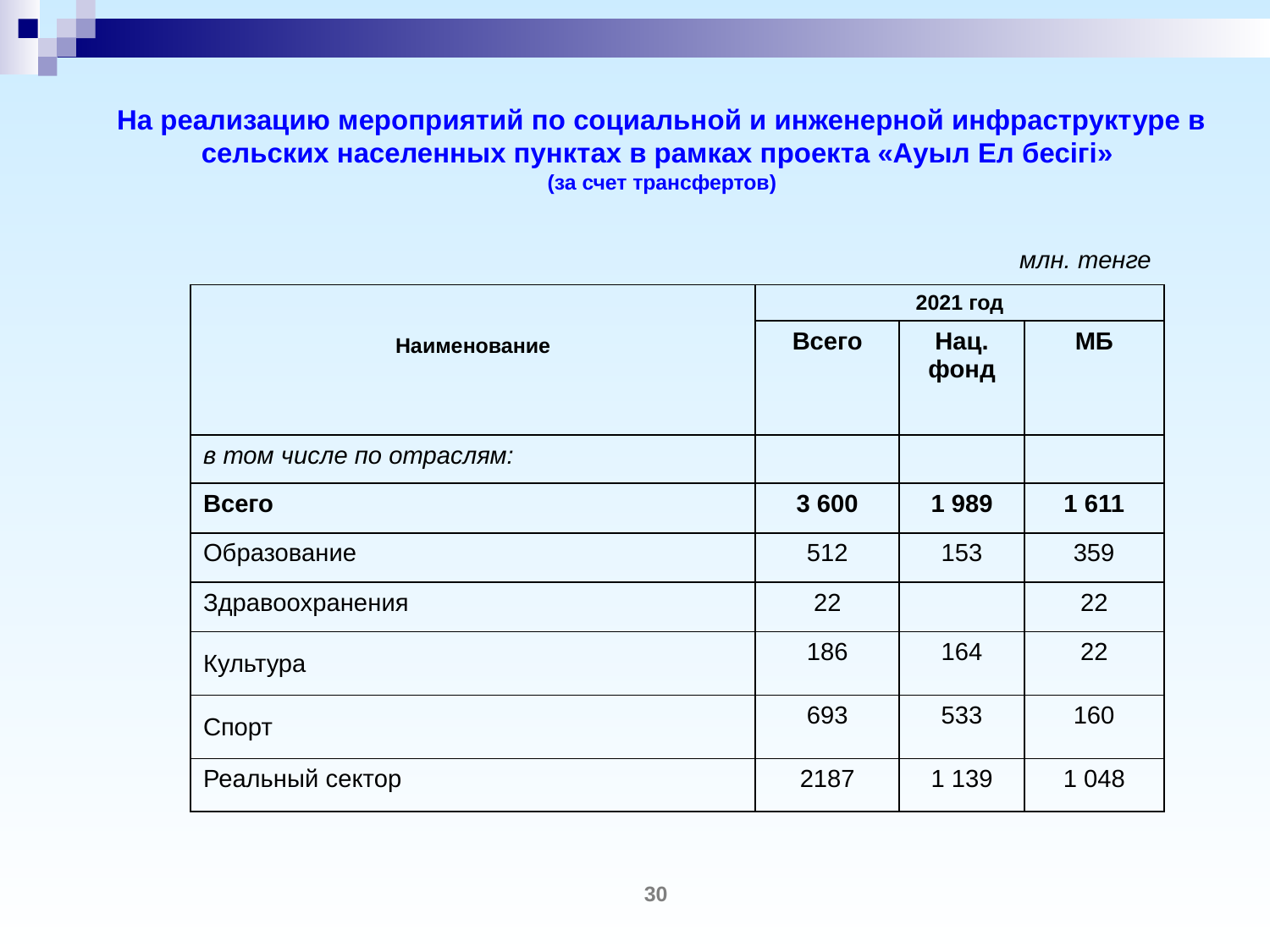

# На реализацию мероприятий по социальной и инженерной инфраструктуре в сельских населенных пунктах в рамках проекта «Ауыл Ел бесігі» (за счет трансфертов)
|  |  |  |  | млн. тенге |  |
| --- | --- | --- | --- | --- | --- |
| Наименование | 2021 год |  |  |  |  |
|  | Всего |  | Нац. фонд |  | МБ |
| в том числе по отраслям: |  |  |  |  |  |
| Всего | 3 600 |  | 1 989 |  | 1 611 |
| Образование | 512 |  | 153 |  | 359 |
| Здравоохранения | 22 |  |  |  | 22 |
| Культура | 186 |  | 164 |  | 22 |
| Спорт | 693 |  | 533 |  | 160 |
| Реальный сектор | 2187 |  | 1 139 |  | 1 048 |
30